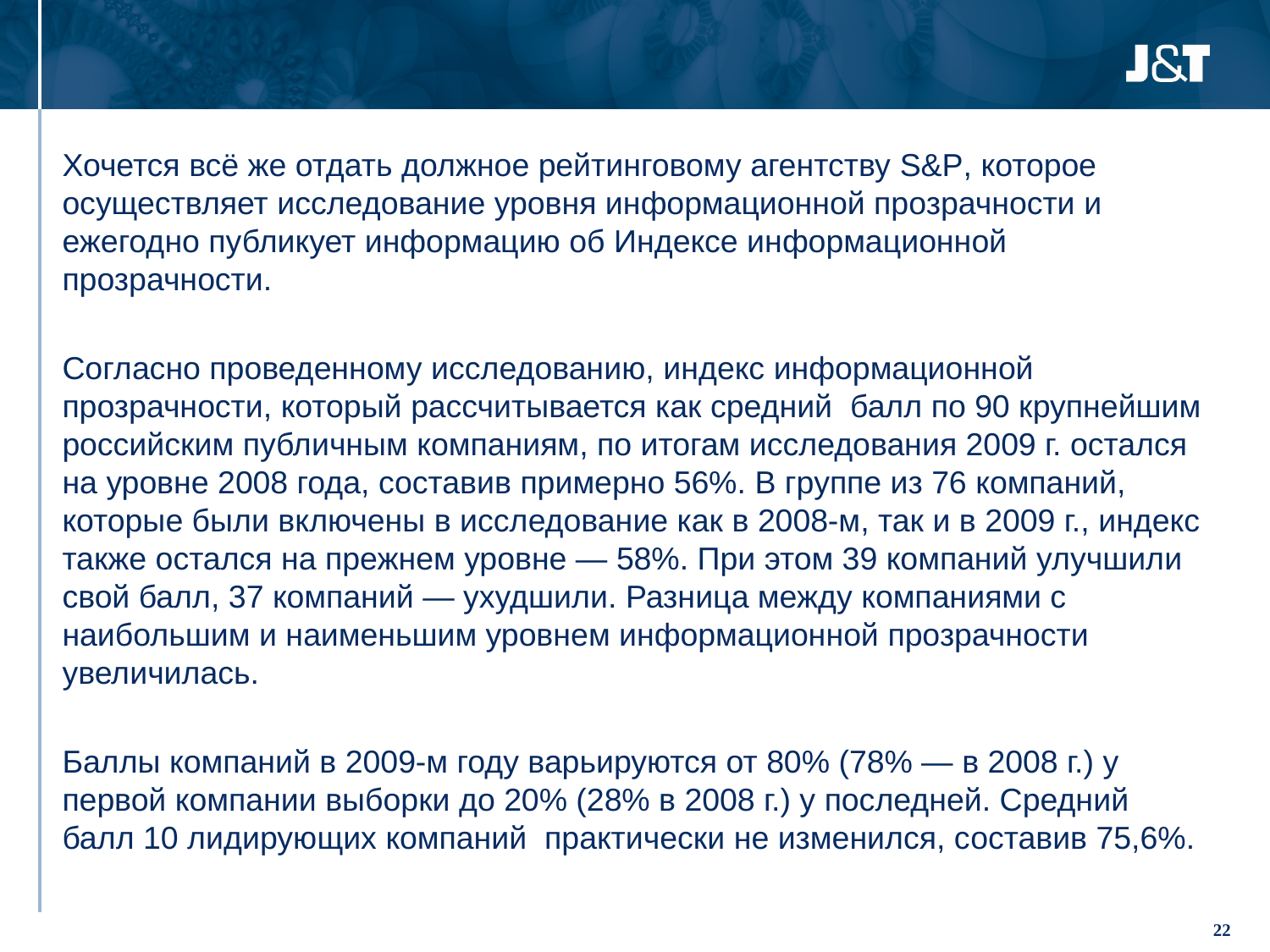

Хочется всё же отдать должное рейтинговому агентству S&P, которое осуществляет исследование уровня информационной прозрачности и ежегодно публикует информацию об Индексе информационной прозрачности.

Согласно проведенному исследованию, индекс информационной прозрачности, который рассчитывается как средний  балл по 90 крупнейшим российским публичным компаниям, по итогам исследования 2009 г. остался на уровне 2008 года, составив примерно 56%. В группе из 76 компаний, которые были включены в исследование как в 2008-м, так и в 2009 г., индекс также остался на прежнем уровне — 58%. При этом 39 компаний улучшили свой балл, 37 компаний — ухудшили. Разница между компаниями с наибольшим и наименьшим уровнем информационной прозрачности  увеличилась.

Баллы компаний в 2009-м году варьируются от 80% (78% — в 2008 г.) у первой компании выборки до 20% (28% в 2008 г.) у последней. Средний балл 10 лидирующих компаний  практически не изменился, составив 75,6%.

22